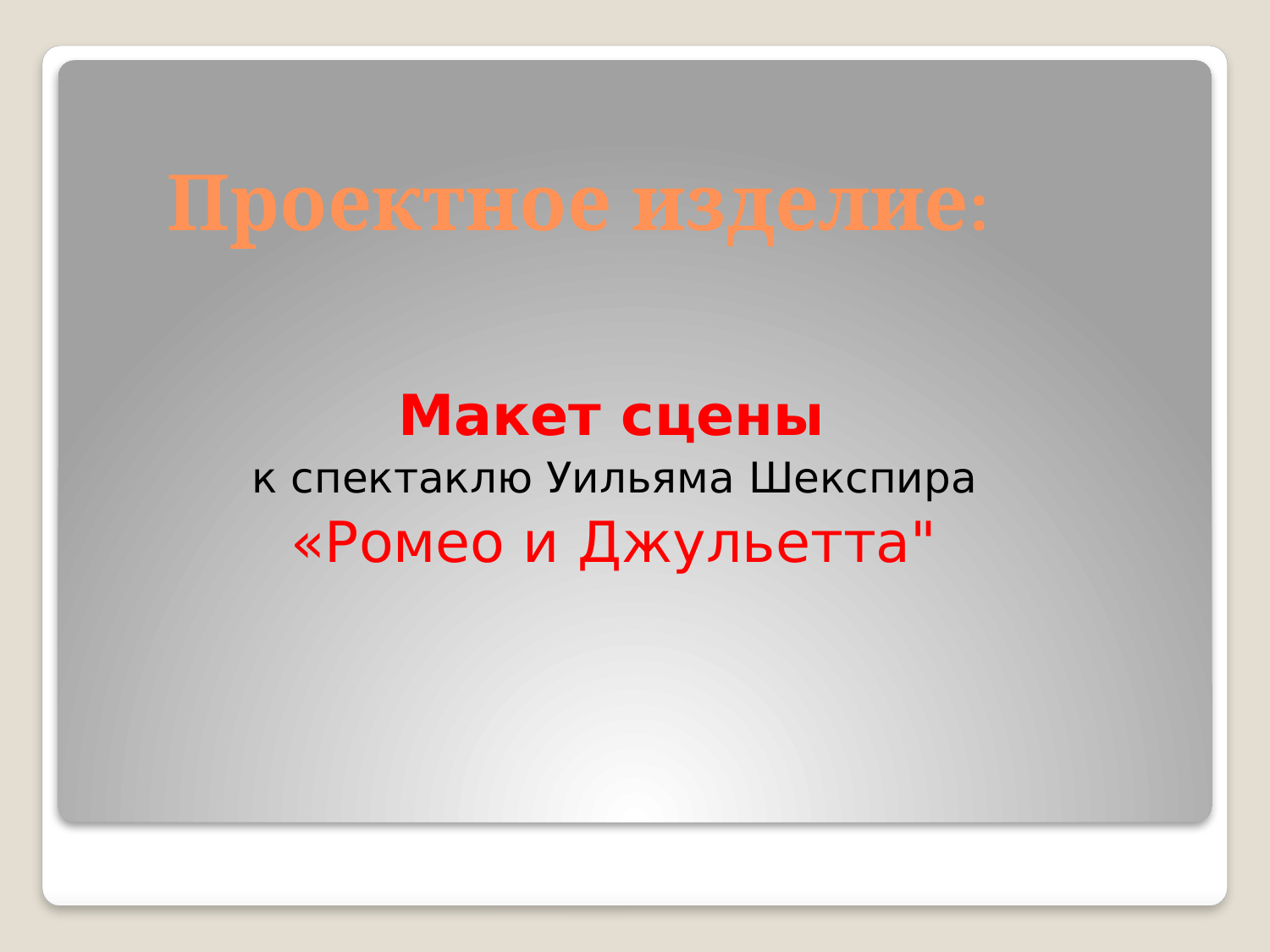

# Проектное изделие:
Макет сцены
к спектаклю Уильяма Шекспира
«Ромео и Джульетта"